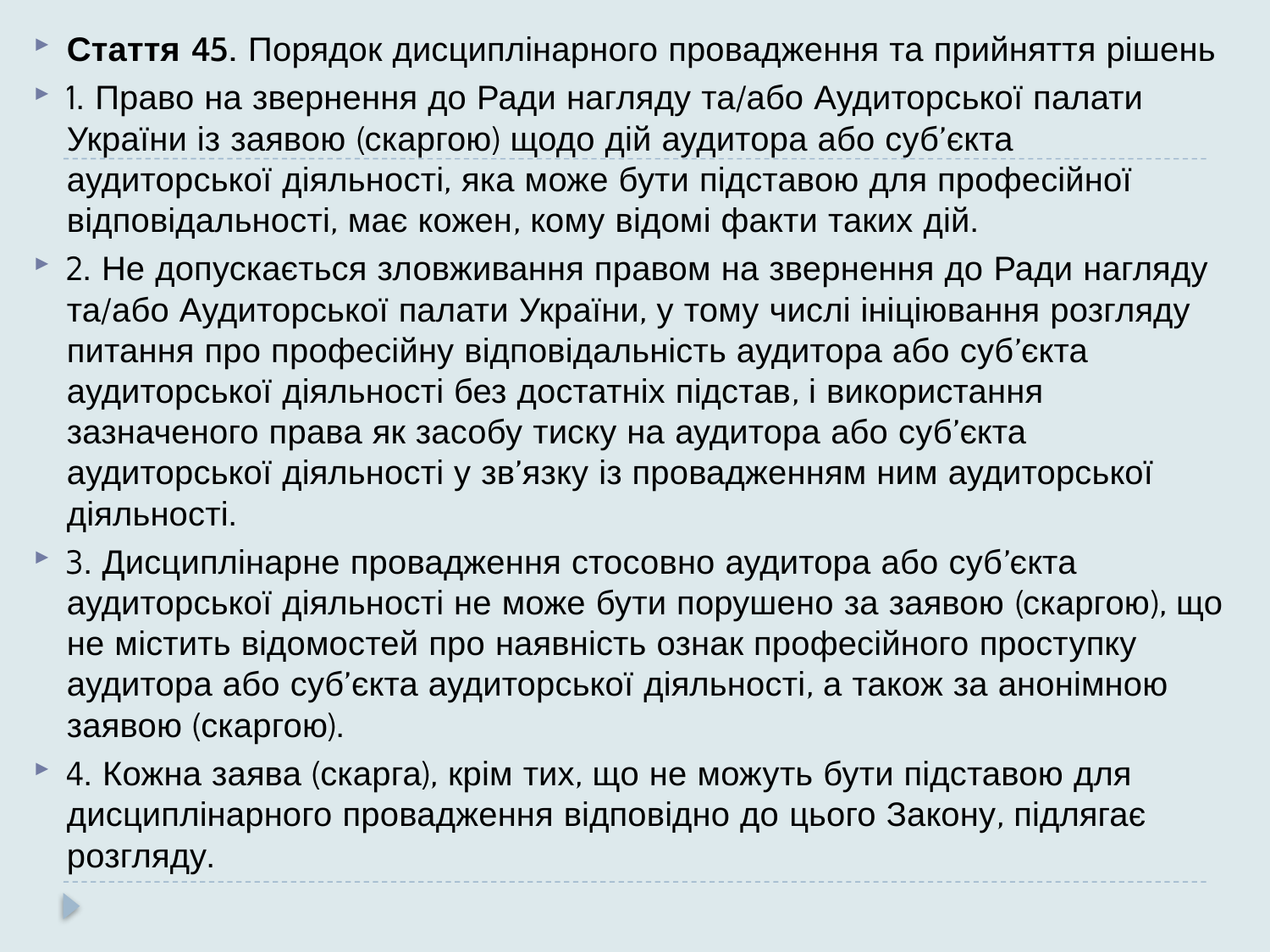

Стаття 45. Порядок дисциплінарного провадження та прийняття рішень
1. Право на звернення до Ради нагляду та/або Аудиторської палати України із заявою (скаргою) щодо дій аудитора або суб’єкта аудиторської діяльності, яка може бути підставою для професійної відповідальності, має кожен, кому відомі факти таких дій.
2. Не допускається зловживання правом на звернення до Ради нагляду та/або Аудиторської палати України, у тому числі ініціювання розгляду питання про професійну відповідальність аудитора або суб’єкта аудиторської діяльності без достатніх підстав, і використання зазначеного права як засобу тиску на аудитора або суб’єкта аудиторської діяльності у зв’язку із провадженням ним аудиторської діяльності.
3. Дисциплінарне провадження стосовно аудитора або суб’єкта аудиторської діяльності не може бути порушено за заявою (скаргою), що не містить відомостей про наявність ознак професійного проступку аудитора або суб’єкта аудиторської діяльності, а також за анонімною заявою (скаргою).
4. Кожна заява (скарга), крім тих, що не можуть бути підставою для дисциплінарного провадження відповідно до цього Закону, підлягає розгляду.